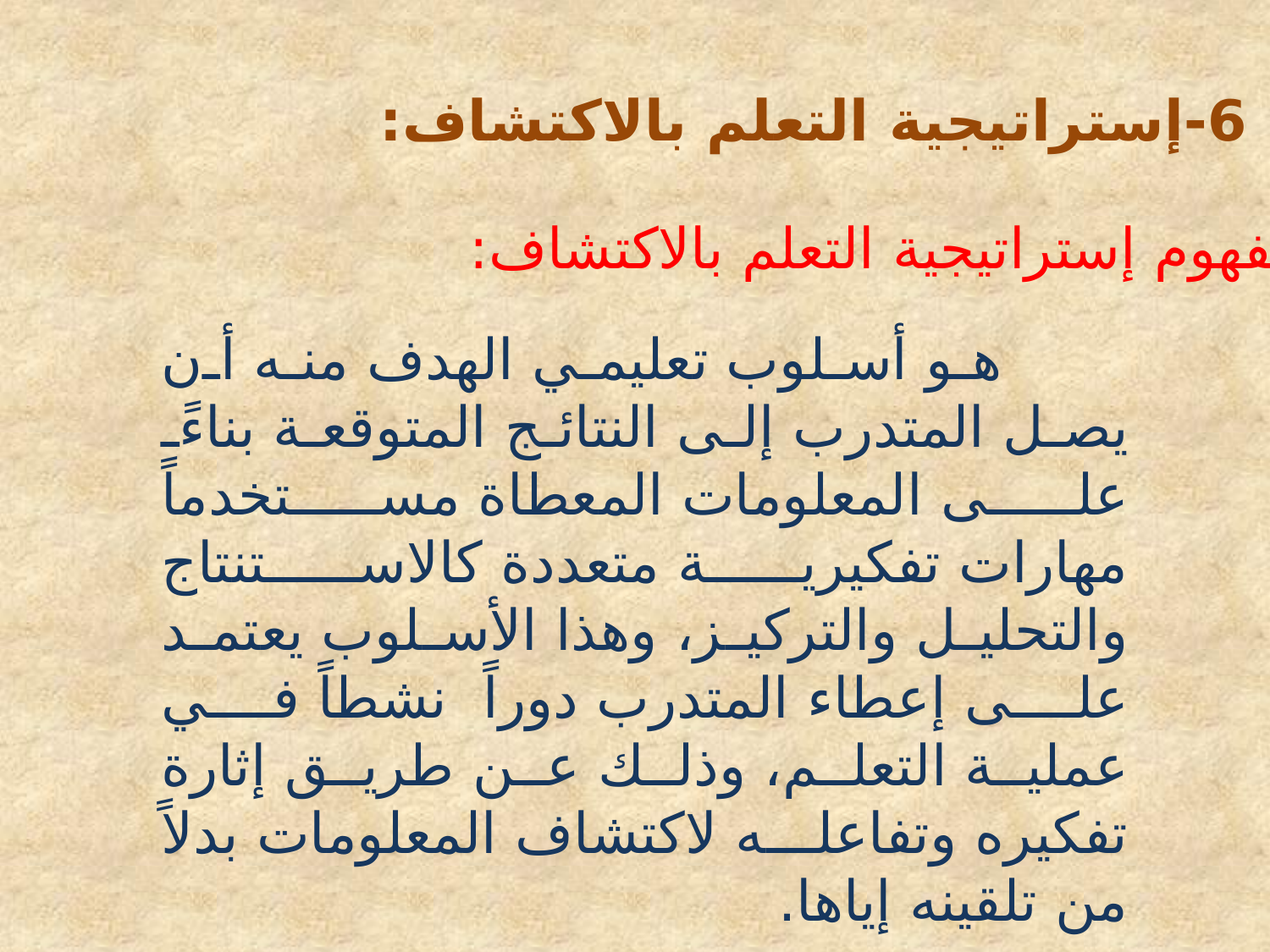

6-إستراتيجية التعلم بالاكتشاف:
مفهوم إستراتيجية التعلم بالاكتشاف:
       هو أسلوب تعليمي الهدف منه أن يصل المتدرب إلى النتائج المتوقعة بناءً على المعلومات المعطاة مستخدماً مهارات تفكيرية متعددة كالاستنتاج والتحليل والتركيز، وهذا الأسلوب يعتمد على إعطاء المتدرب دوراً  نشطاً في عملية التعلم، وذلك عن طريق إثارة تفكيره وتفاعله لاكتشاف المعلومات بدلاً من تلقينه إياها.